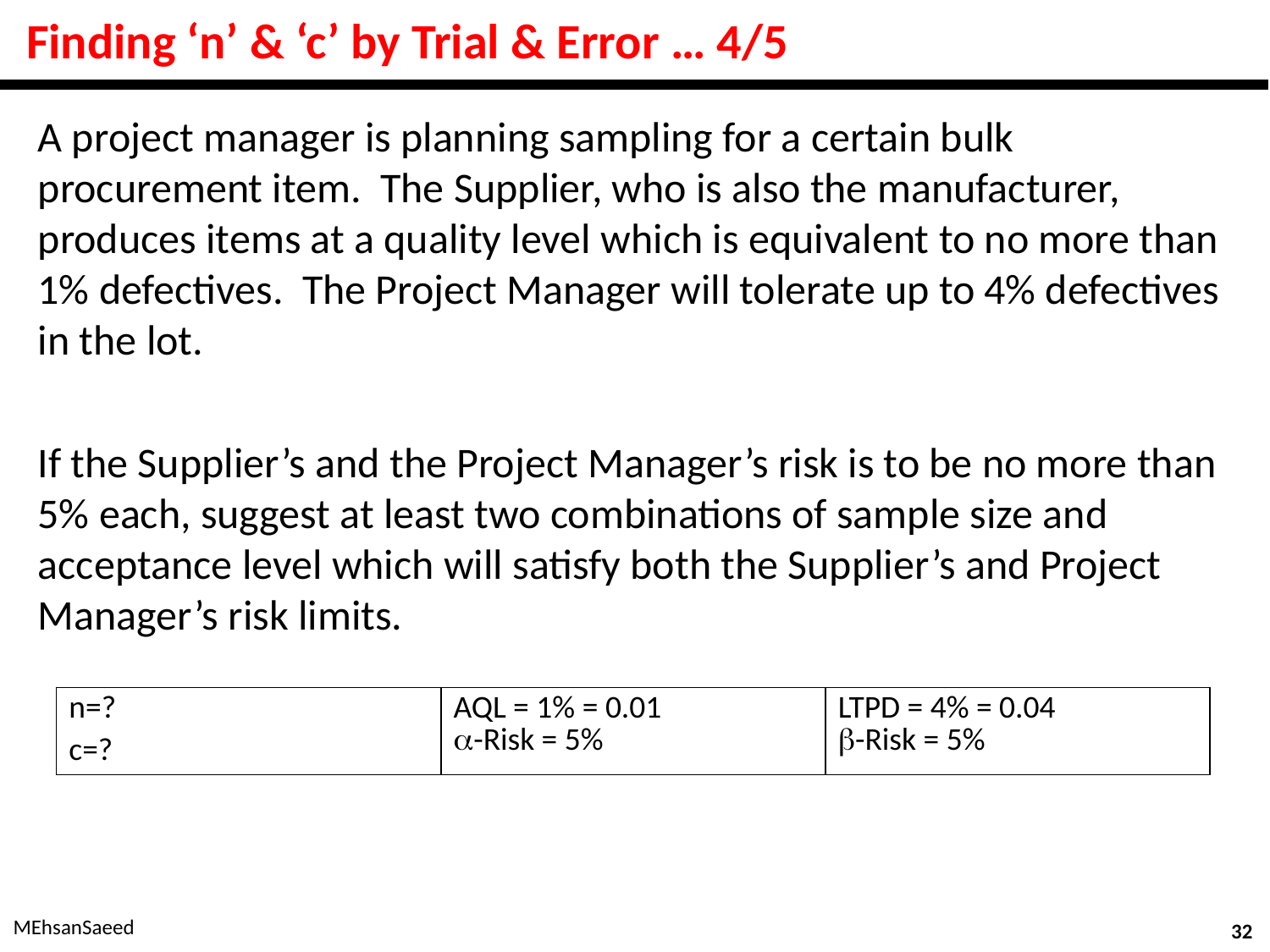

# Finding ‘n’ & ‘c’ by Trial & Error … 4/5
A project manager is planning sampling for a certain bulk procurement item.  The Supplier, who is also the manufacturer, produces items at a quality level which is equivalent to no more than 1% defectives.  The Project Manager will tolerate up to 4% defectives in the lot.

If the Supplier’s and the Project Manager’s risk is to be no more than 5% each, suggest at least two combinations of sample size and acceptance level which will satisfy both the Supplier’s and Project Manager’s risk limits.

| n=? c=? | AQL = 1% = 0.01 α-Risk = 5% | LTPD = 4% = 0.04 β-Risk = 5% |
| --- | --- | --- |
MEhsanSaeed
32